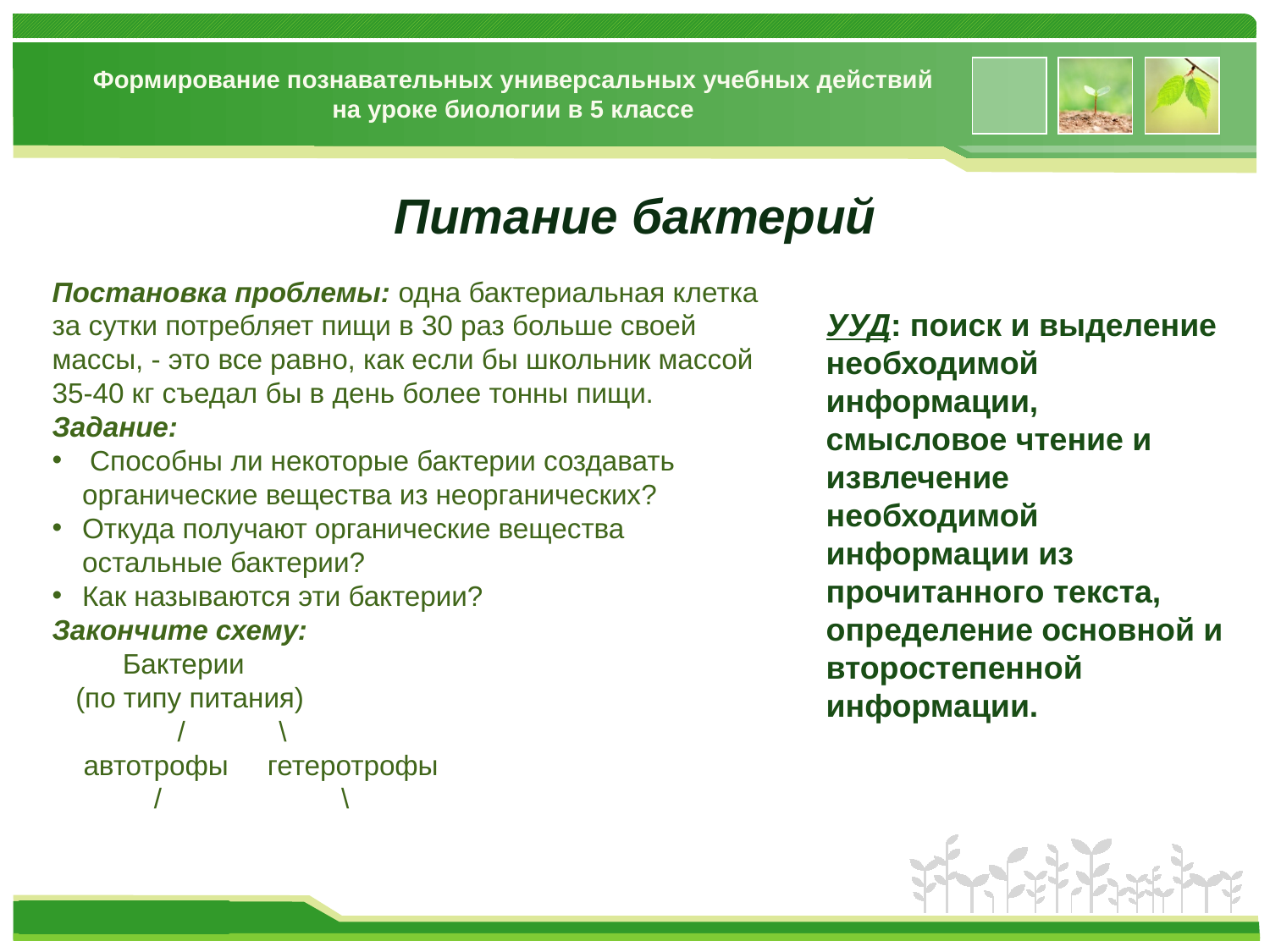

# Формирование познавательных универсальных учебных действий на уроке биологии в 5 классе
Питание бактерий
Постановка проблемы: одна бактериальная клетка за сутки потребляет пищи в 30 раз больше своей массы, - это все равно, как если бы школьник массой 35-40 кг съедал бы в день более тонны пищи.
Задание:
 Способны ли некоторые бактерии создавать органические вещества из неорганических?
Откуда получают органические вещества остальные бактерии?
Как называются эти бактерии?
Закончите схему:
         Бактерии
   (по типу питания)
                /            \
    автотрофы     гетеротрофы
             /                       \

УУД: поиск и выделение необходимой информации, смысловое чтение и извлечение необходимой информации из прочитанного текста, определение основной и второстепенной информации.